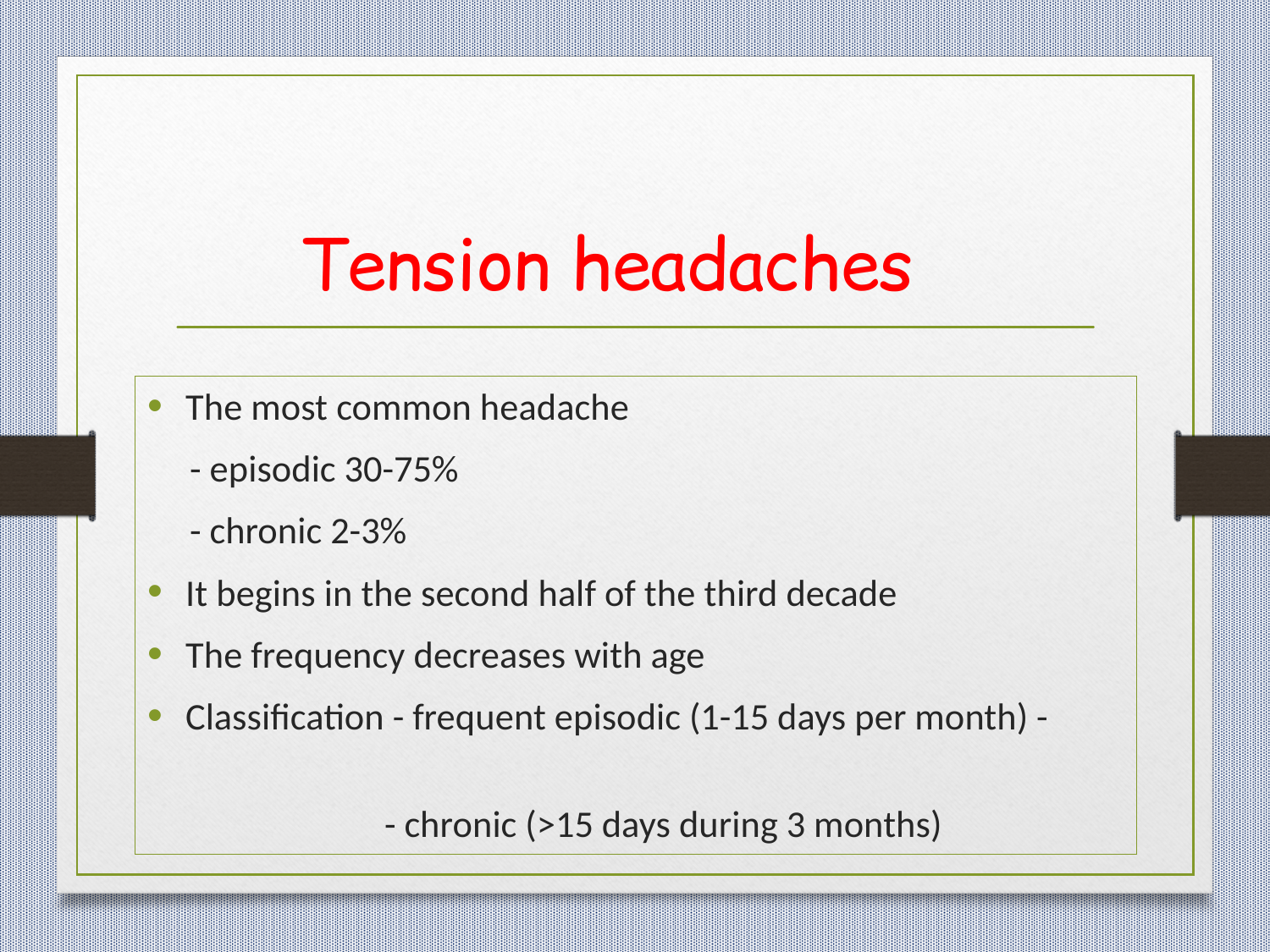

# Tension headaches
The most common headache
     - episodic 30-75%
     - chronic 2-3%
It begins in the second half of the third decade
The frequency decreases with age
Classification - frequent episodic (1-15 days per month) -
                            - chronic (>15 days during 3 months)